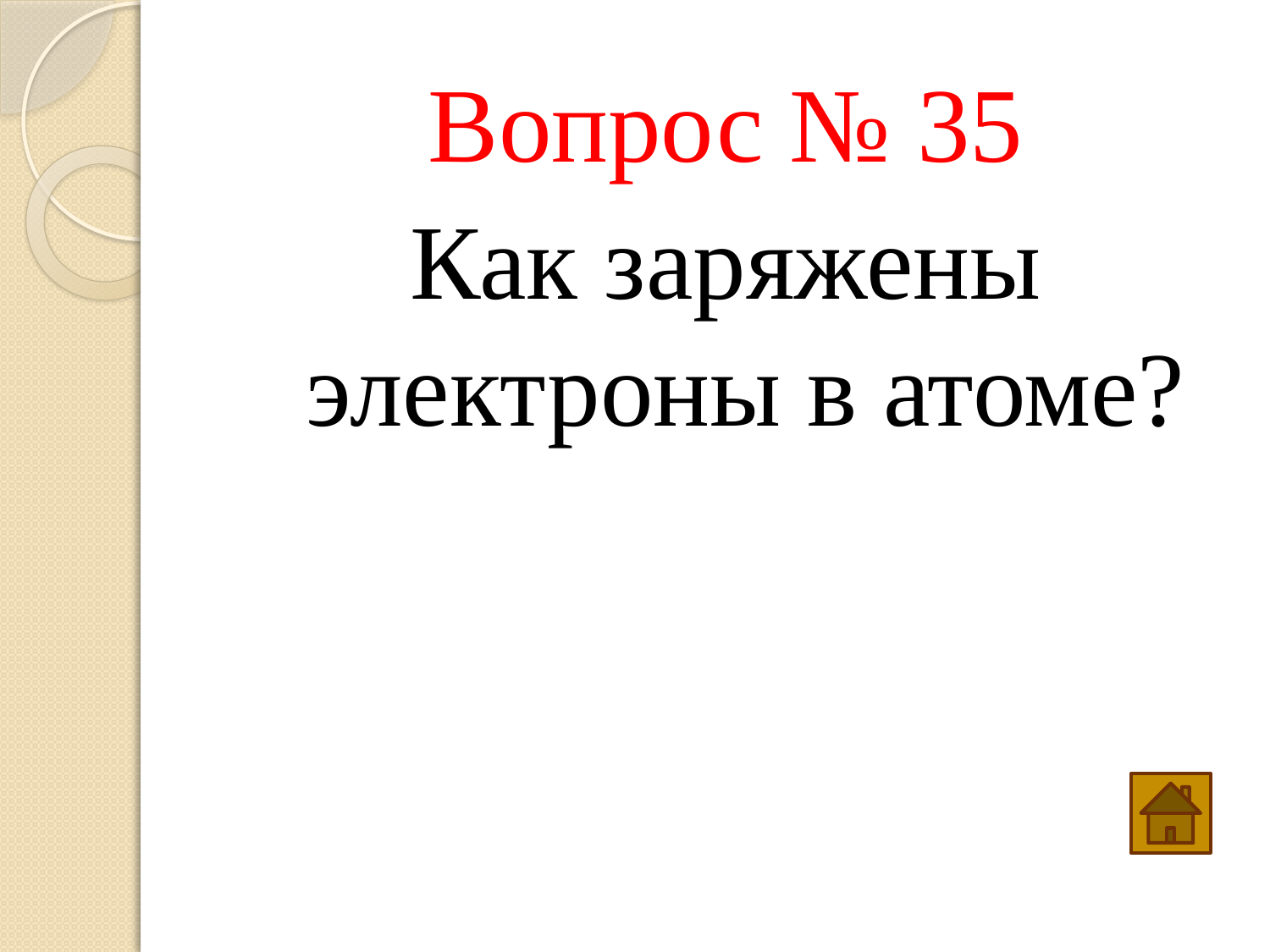

Вопрос № 35
Как заряжены электроны в атоме?